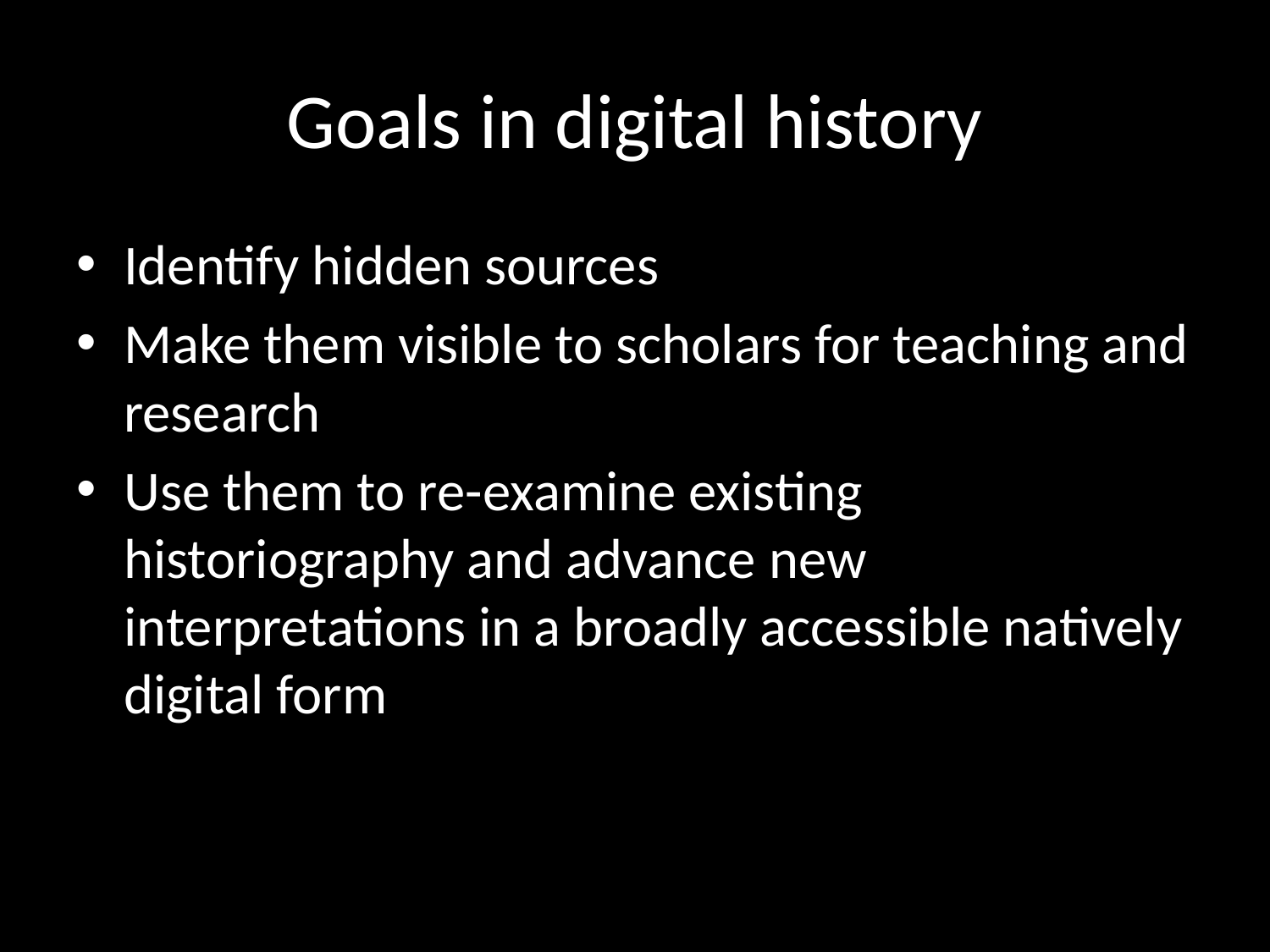

# Goals in digital history
Identify hidden sources
Make them visible to scholars for teaching and research
Use them to re-examine existing historiography and advance new interpretations in a broadly accessible natively digital form